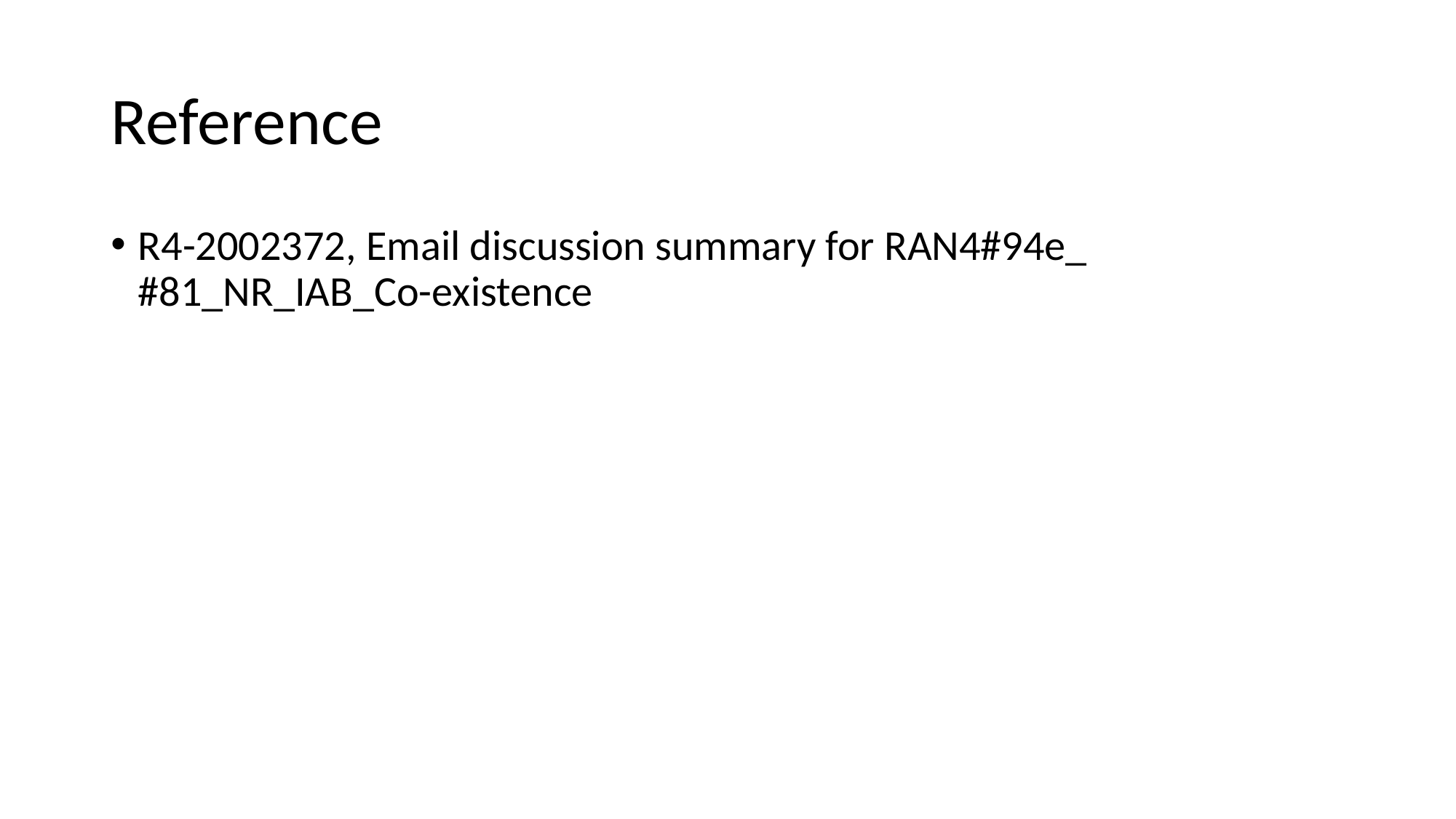

# Reference
R4-2002372, Email discussion summary for RAN4#94e_ #81_NR_IAB_Co-existence